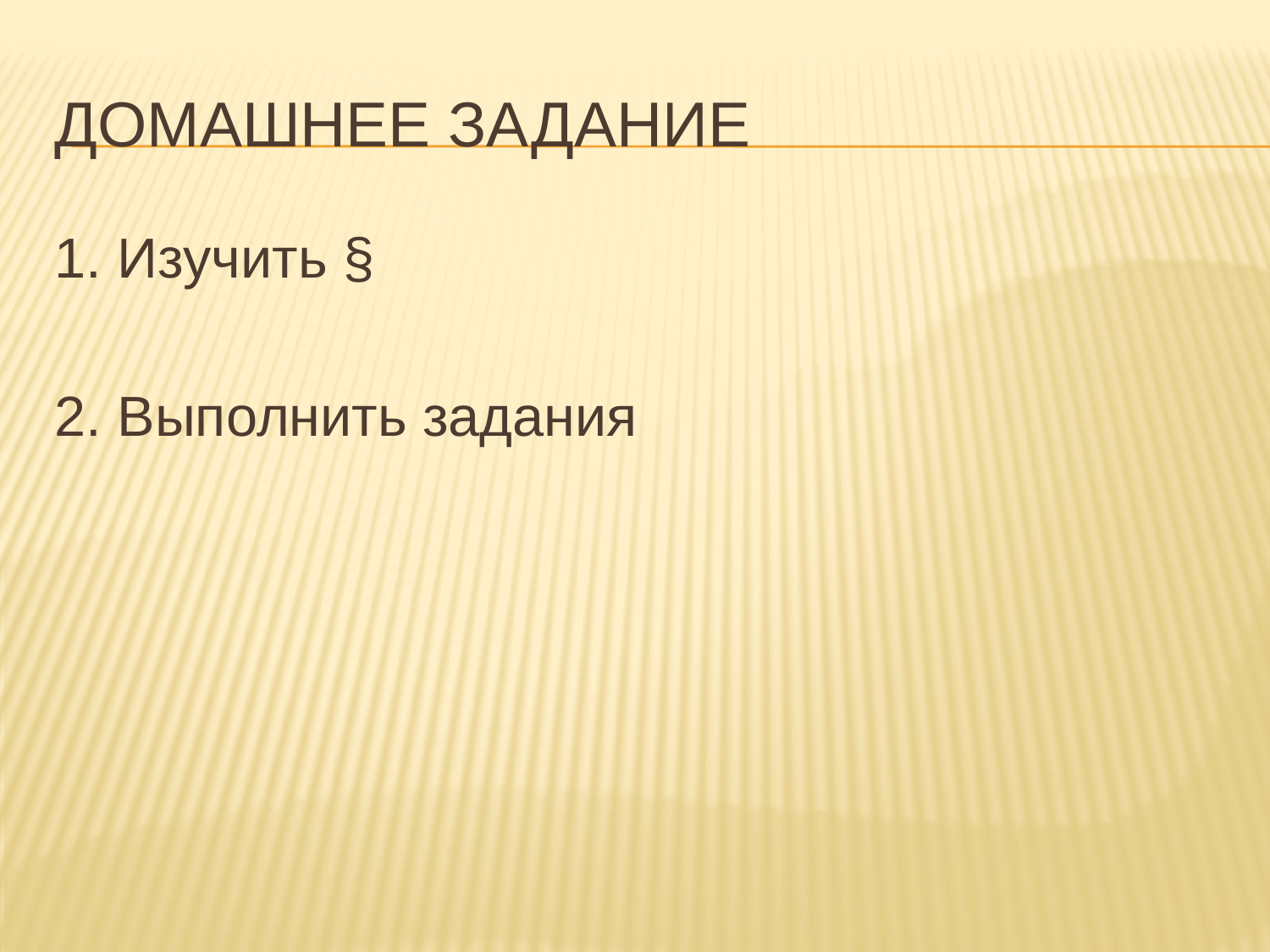

# Домашнее задание
1. Изучить §

2. Выполнить задания